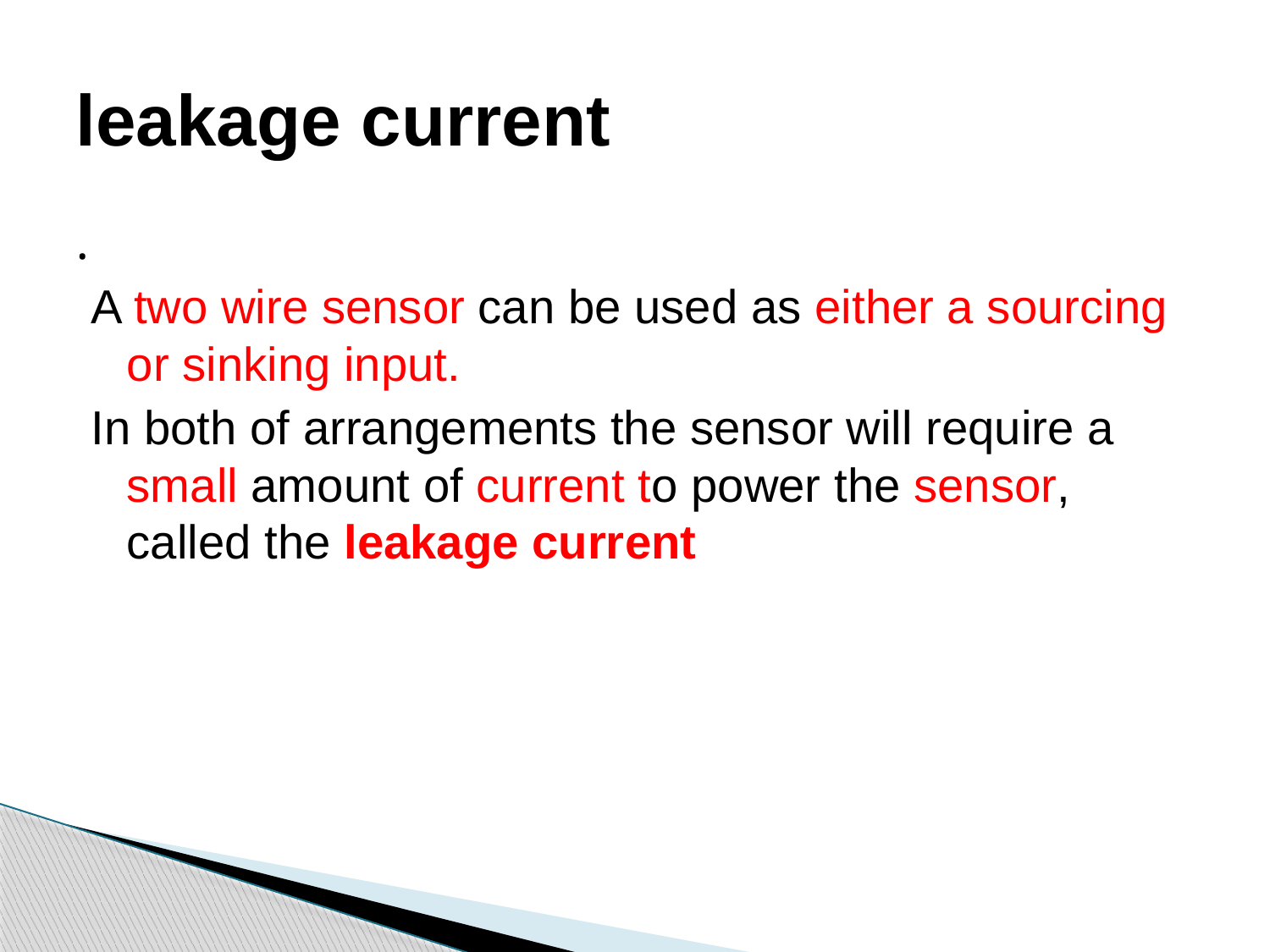

# leakage current
.
A two wire sensor can be used as either a sourcing or sinking input.
In both of arrangements the sensor will require a small amount of current to power the sensor, called the leakage current